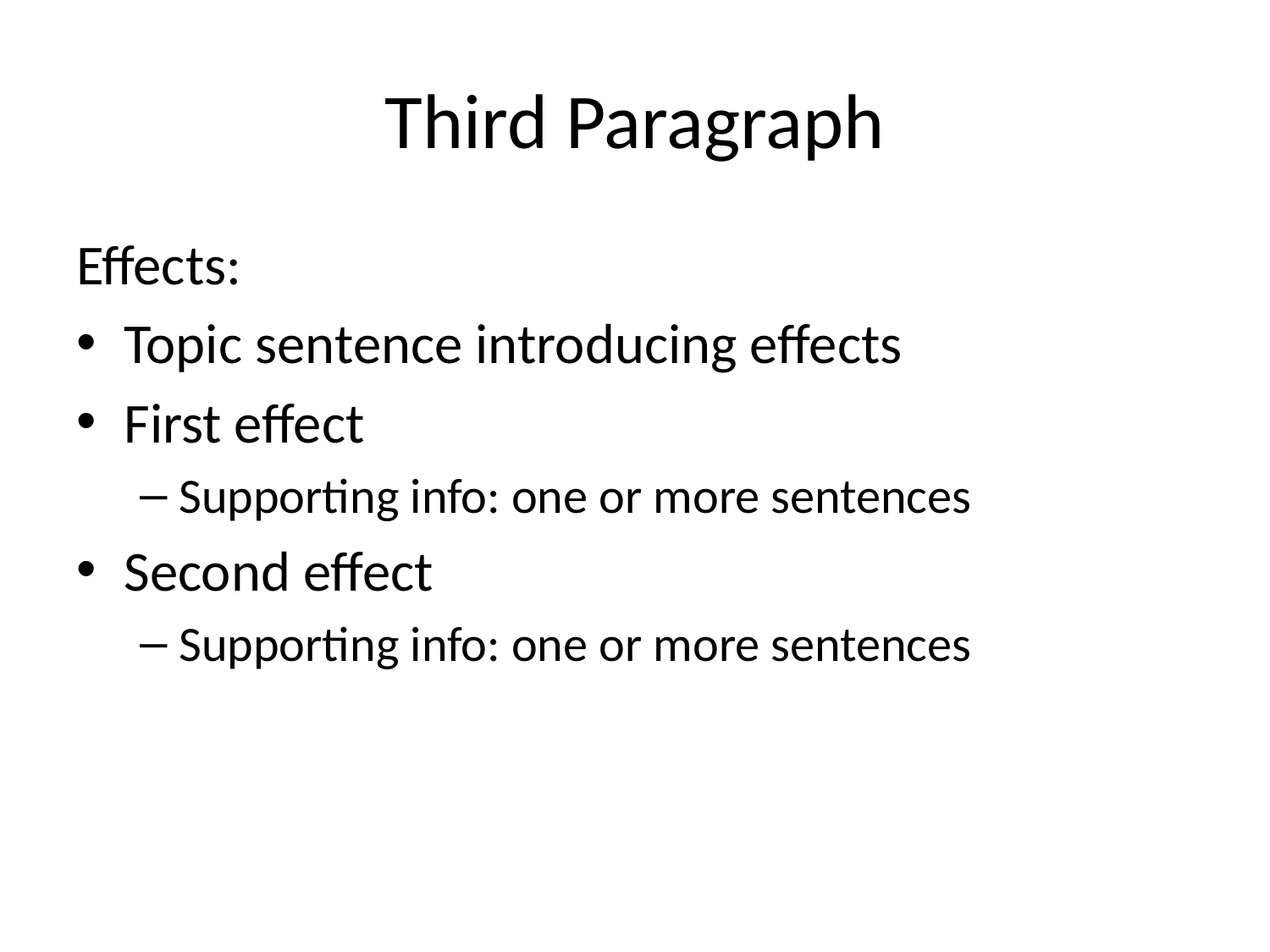

# Third Paragraph
Effects:
Topic sentence introducing effects
First effect
Supporting info: one or more sentences
Second effect
Supporting info: one or more sentences